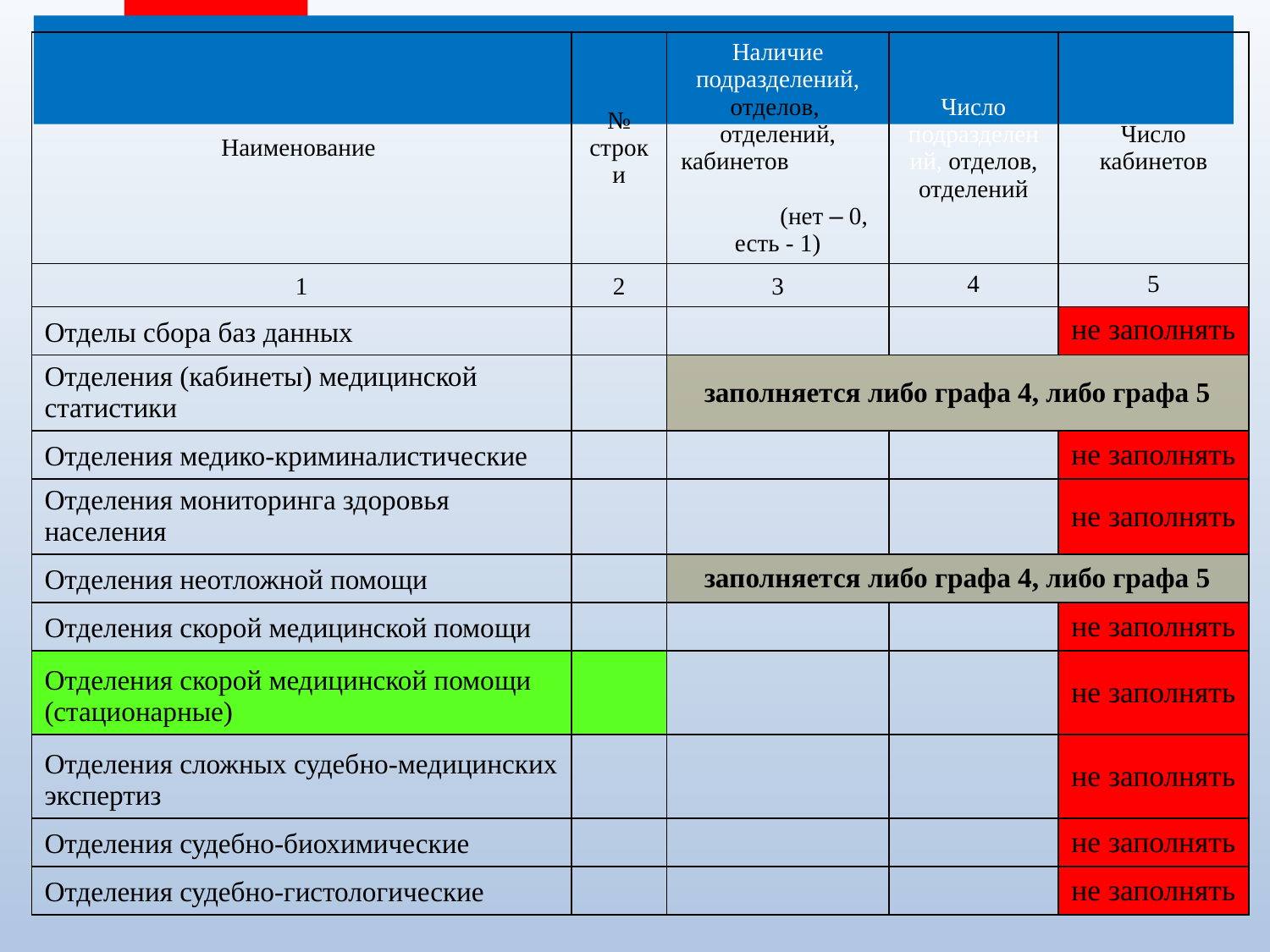

| Наименование | № строки | Наличие подразделений, отделов, отделений, кабинетов (нет – 0, есть - 1) | Число подразделений, отделов, отделений | Число кабинетов |
| --- | --- | --- | --- | --- |
| 1 | 2 | 3 | 4 | 5 |
| Отделы сбора баз данных |  |  |  | не заполнять |
| Отделения (кабинеты) медицинской статистики |  | заполняется либо графа 4, либо графа 5 |  |  |
| Отделения медико-криминалистические |  |  |  | не заполнять |
| Отделения мониторинга здоровья населения |  |  |  | не заполнять |
| Отделения неотложной помощи |  | заполняется либо графа 4, либо графа 5 |  |  |
| Отделения скорой медицинской помощи |  |  |  | не заполнять |
| Отделения скорой медицинской помощи (стационарные) |  |  |  | не заполнять |
| Отделения сложных судебно-медицинских экспертиз |  |  |  | не заполнять |
| Отделения судебно-биохимические |  |  |  | не заполнять |
| Отделения судебно-гистологические |  |  |  | не заполнять |
28